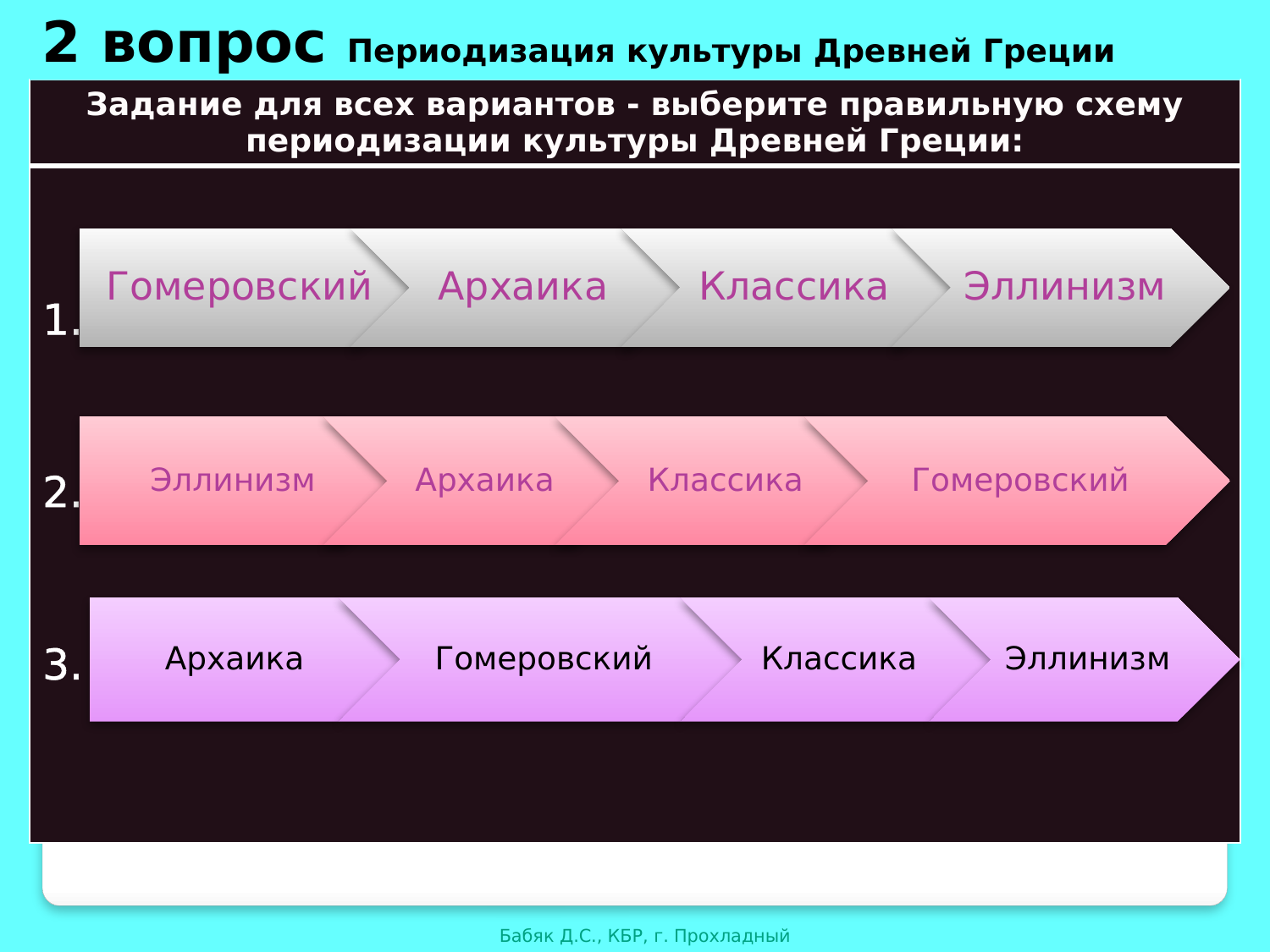

2 вопрос Периодизация культуры Древней Греции
| Задание для всех вариантов - выберите правильную схему периодизации культуры Древней Греции: |
| --- |
| - - - |
Гомеровский
Архаика
Классика
Эллинизм
Эллинизм
Архаика
Классика
Гомеровский
Архаика
Гомеровский
Классика
Эллинизм
Бабяк Д.С., КБР, г. Прохладный